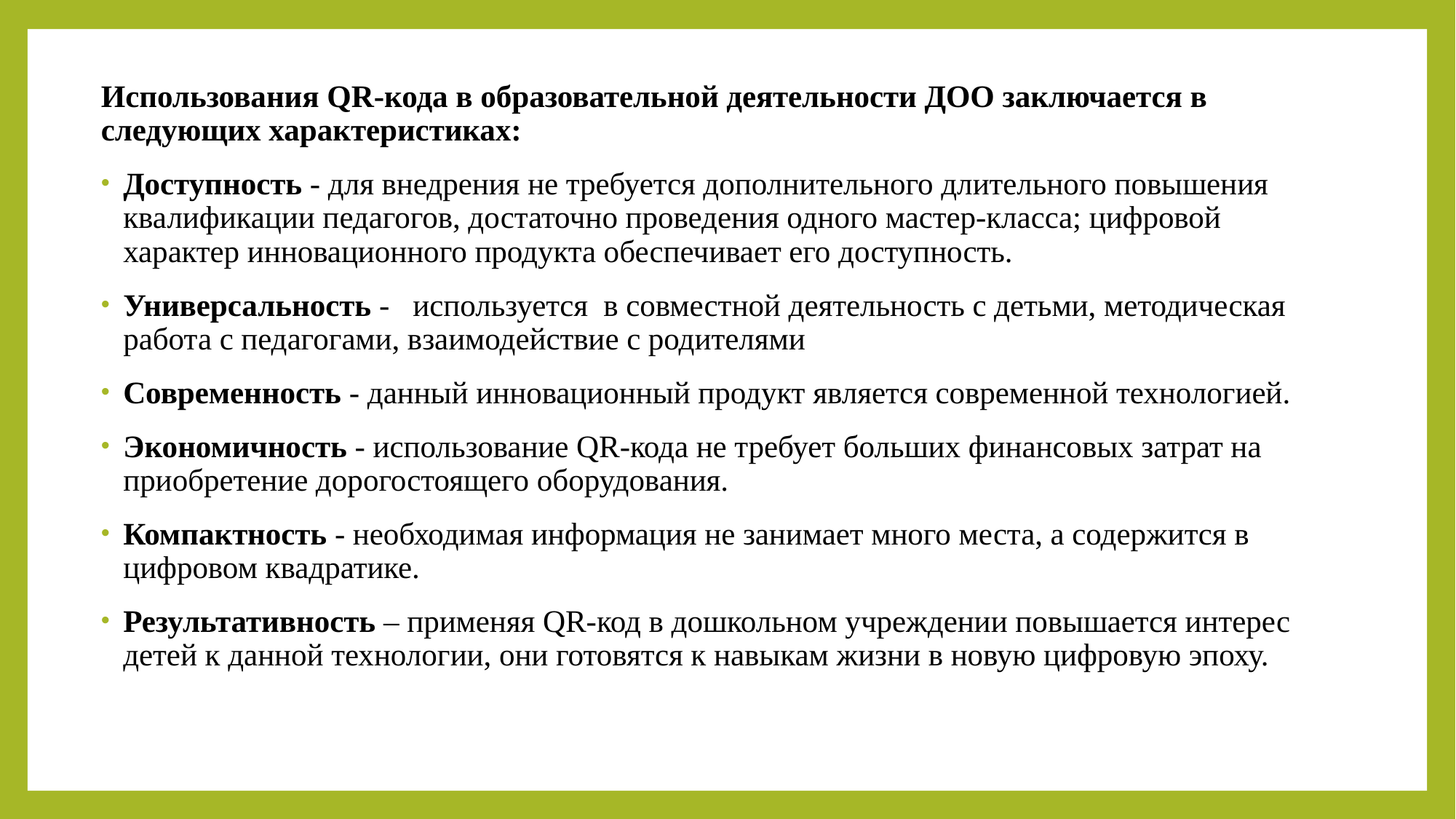

Использования QR-кода в образовательной деятельности ДОО заключается в следующих характеристиках:
Доступность - для внедрения не требуется дополнительного длительного повышения квалификации педагогов, достаточно проведения одного мастер-класса; цифровой характер инновационного продукта обеспечивает его доступность.
Универсальность -   используется  в совместной деятельность с детьми, методическая работа с педагогами, взаимодействие с родителями
Современность - данный инновационный продукт является современной технологией.
Экономичность - использование QR-кода не требует больших финансовых затрат на приобретение дорогостоящего оборудования.
Компактность - необходимая информация не занимает много места, а содержится в цифровом квадратике.
Результативность – применяя QR-код в дошкольном учреждении повышается интерес детей к данной технологии, они готовятся к навыкам жизни в новую цифровую эпоху.